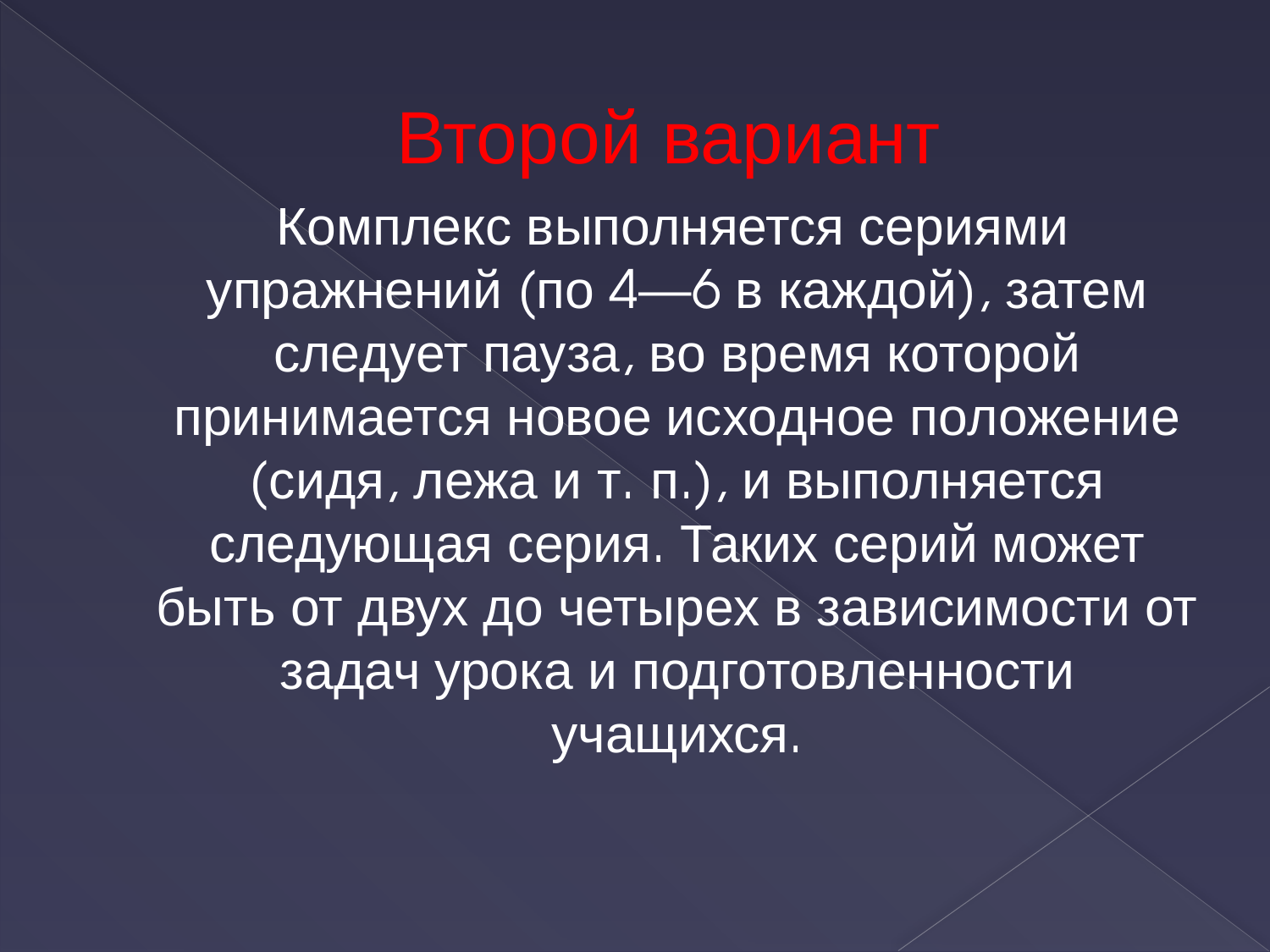

# Второй вариант
   Комплекс выполняется сериями упражнений (по 4—6 в каждой), затем следует пауза, во время которой принимается новое исходное положение (сидя, лежа и т. п.), и выполняется следующая серия. Таких серий может быть от двух до четырех в зависимости от задач урока и подготовленности учащихся.